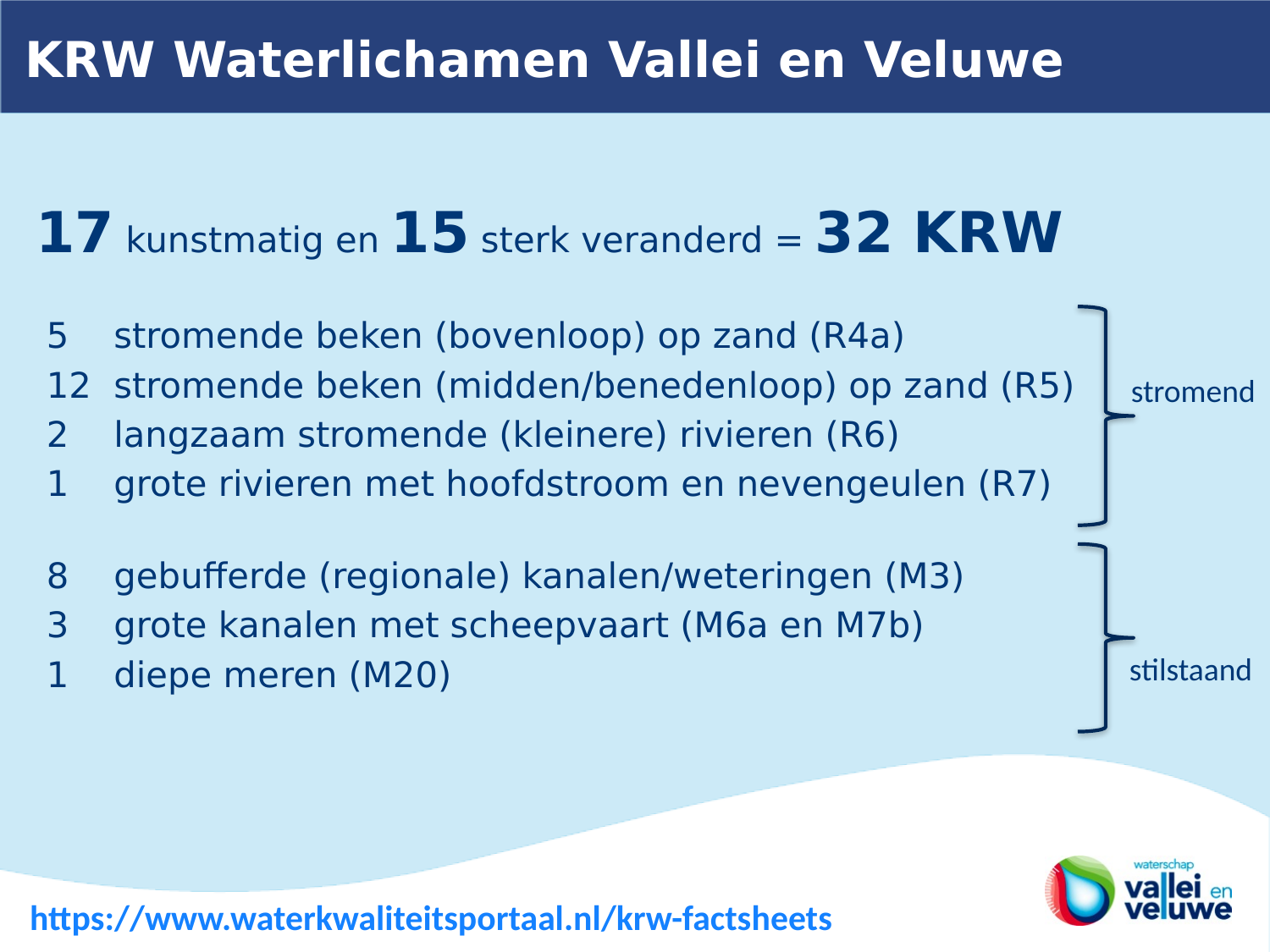

KRW Waterlichamen Vallei en Veluwe
  17 kunstmatig en 15 sterk veranderd = 32 KRW
5    stromende beken (bovenloop) op zand (R4a)
12  stromende beken (midden/benedenloop) op zand (R5)
2    langzaam stromende (kleinere) rivieren (R6)
1    grote rivieren met hoofdstroom en nevengeulen (R7)
8    gebufferde (regionale) kanalen/weteringen (M3)
3    grote kanalen met scheepvaart (M6a en M7b)
1    diepe meren (M20)

stromend

stilstaand
https://www.waterkwaliteitsportaal.nl/krw-factsheets